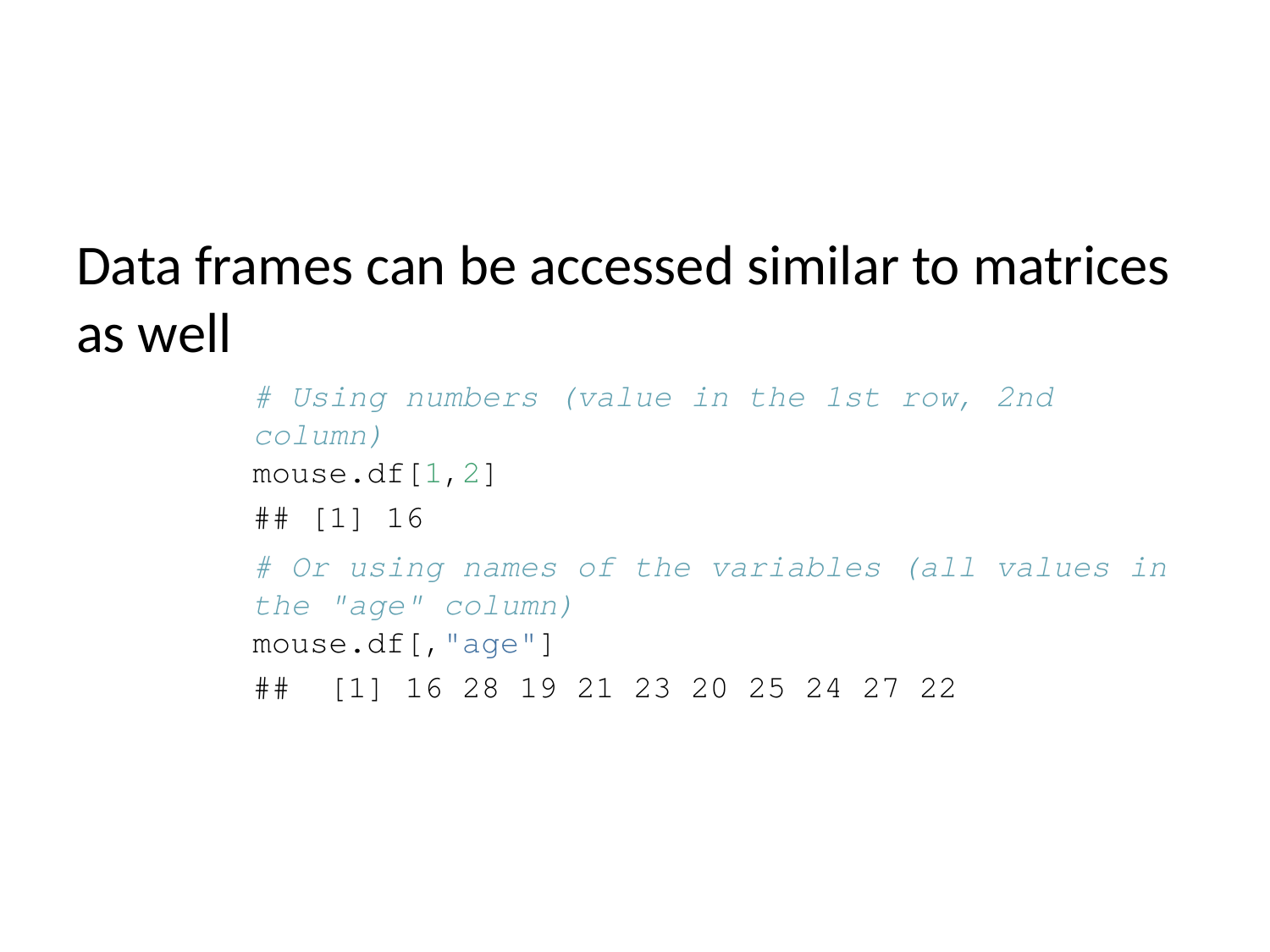

Data frames can be accessed similar to matrices as well
# Using numbers (value in the 1st row, 2nd column) mouse.df[1,2]
## [1] 16
# Or using names of the variables (all values in the "age" column) mouse.df[,"age"]
##  [1] 16 28 19 21 23 20 25 24 27 22